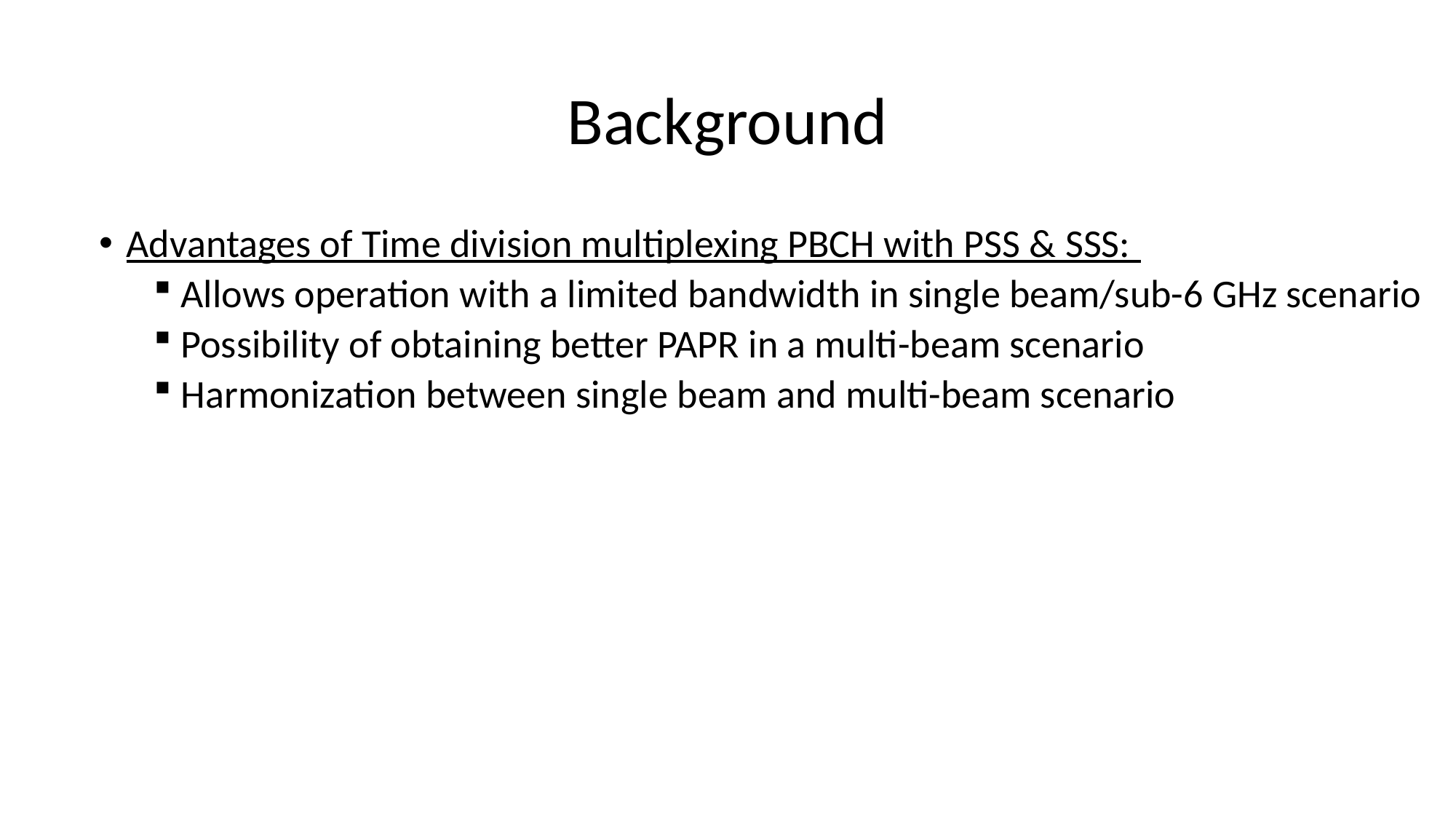

# Background
Advantages of Time division multiplexing PBCH with PSS & SSS:
Allows operation with a limited bandwidth in single beam/sub-6 GHz scenario
Possibility of obtaining better PAPR in a multi-beam scenario
Harmonization between single beam and multi-beam scenario